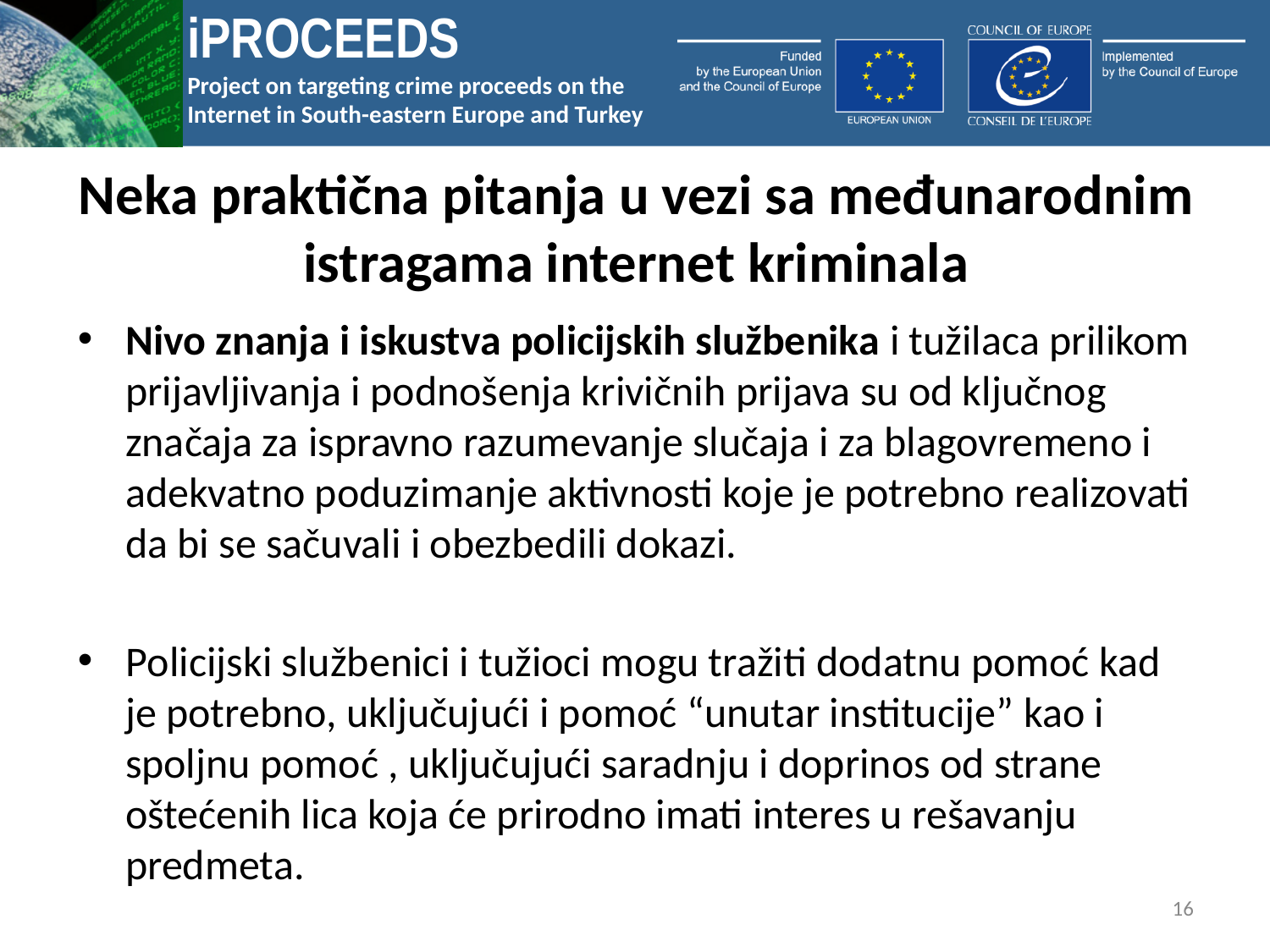

# Neka praktična pitanja u vezi sa međunarodnim istragama internet kriminala
Nivo znanja i iskustva policijskih službenika i tužilaca prilikom prijavljivanja i podnošenja krivičnih prijava su od ključnog značaja za ispravno razumevanje slučaja i za blagovremeno i adekvatno poduzimanje aktivnosti koje je potrebno realizovati da bi se sačuvali i obezbedili dokazi.

Policijski službenici i tužioci mogu tražiti dodatnu pomoć kad je potrebno, uključujući i pomoć “unutar institucije” kao i spoljnu pomoć , uključujući saradnju i doprinos od strane oštećenih lica koja će prirodno imati interes u rešavanju predmeta.

16